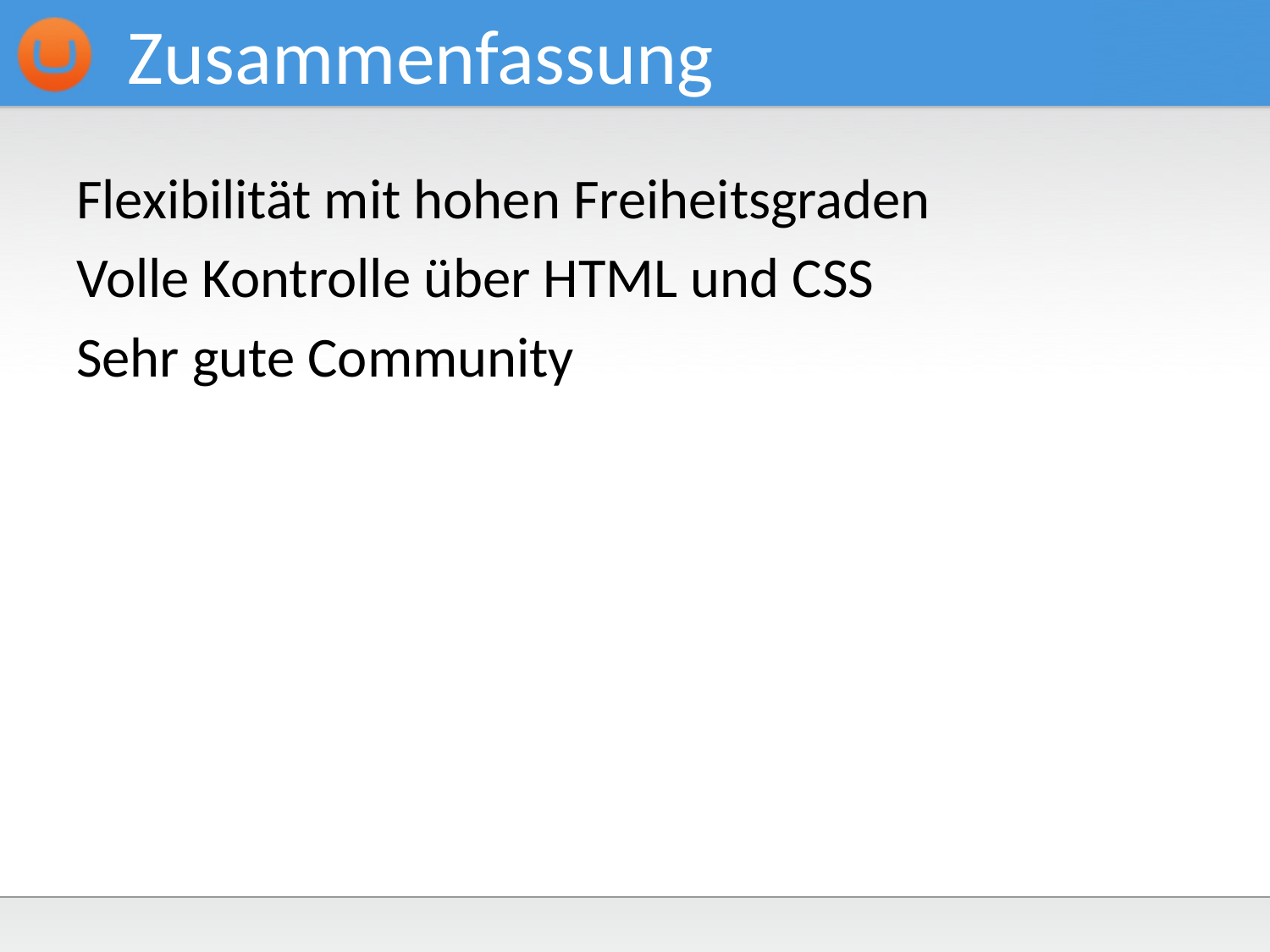

# Zusammenfassung
Flexibilität mit hohen Freiheitsgraden
Volle Kontrolle über HTML und CSS
Sehr gute Community